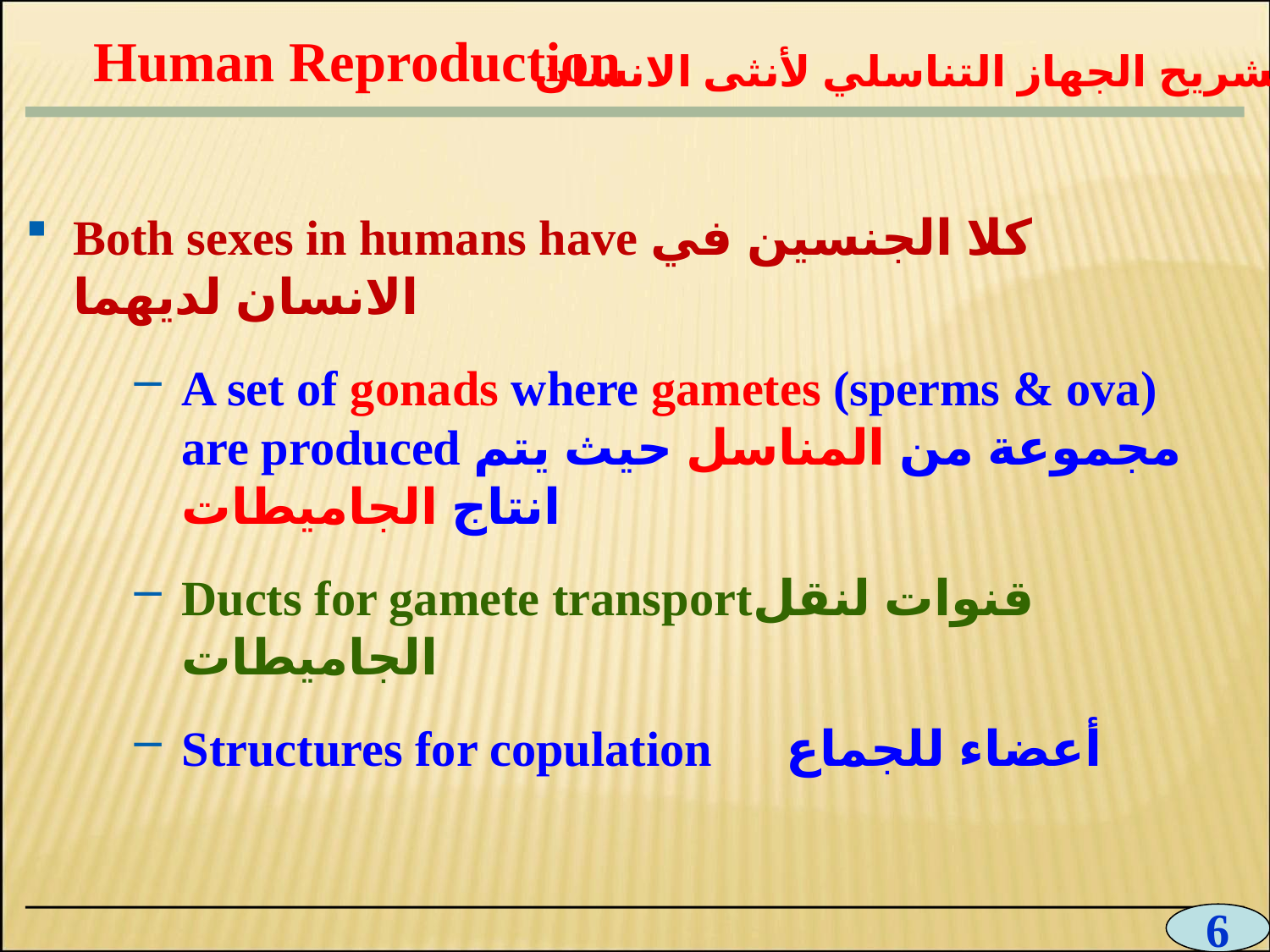

Human Reproduction

0
تشريح الجهاز التناسلي لأنثى الانسان

Both sexes in humans have كلا الجنسين في الانسان لديهما
A set of gonads where gametes (sperms & ova) are produced مجموعة من المناسل حيث يتم انتاج الجاميطات
Ducts for gamete transportقنوات لنقل الجاميطات
Structures for copulation      أعضاء للجماع

6